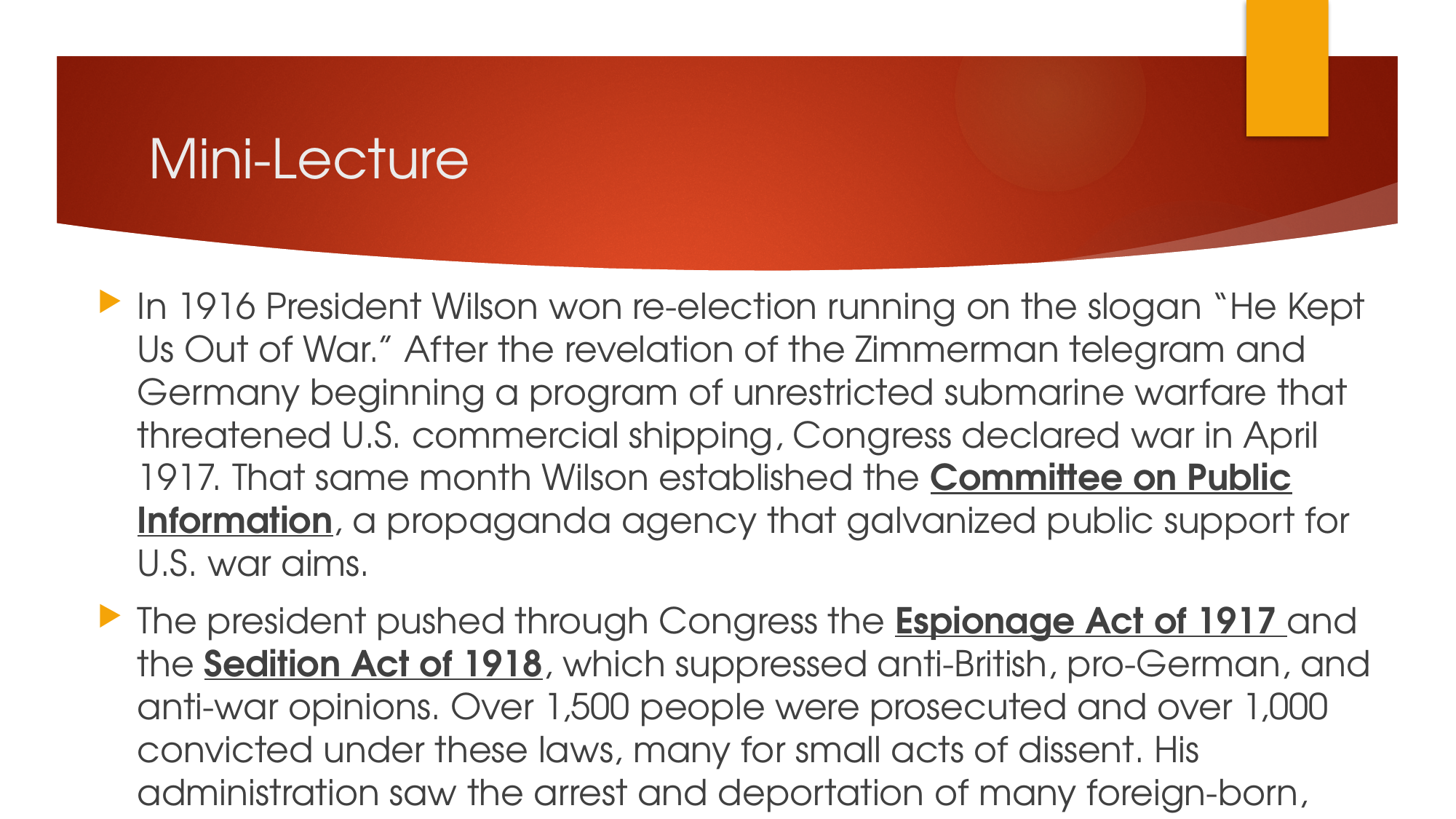

# Mini-Lecture
In 1916 President Wilson won re-election running on the slogan “He Kept Us Out of War.” After the revelation of the Zimmerman telegram and Germany beginning a program of unrestricted submarine warfare that threatened U.S. commercial shipping, Congress declared war in April 1917. That same month Wilson established the Committee on Public Information, a propaganda agency that galvanized public support for U.S. war aims.
The president pushed through Congress the Espionage Act of 1917 and the Sedition Act of 1918, which suppressed anti-British, pro-German, and anti-war opinions. Over 1,500 people were prosecuted and over 1,000 convicted under these laws, many for small acts of dissent. His administration saw the arrest and deportation of many foreign-born, antiwar radicals and drew closer to pro-war unions.